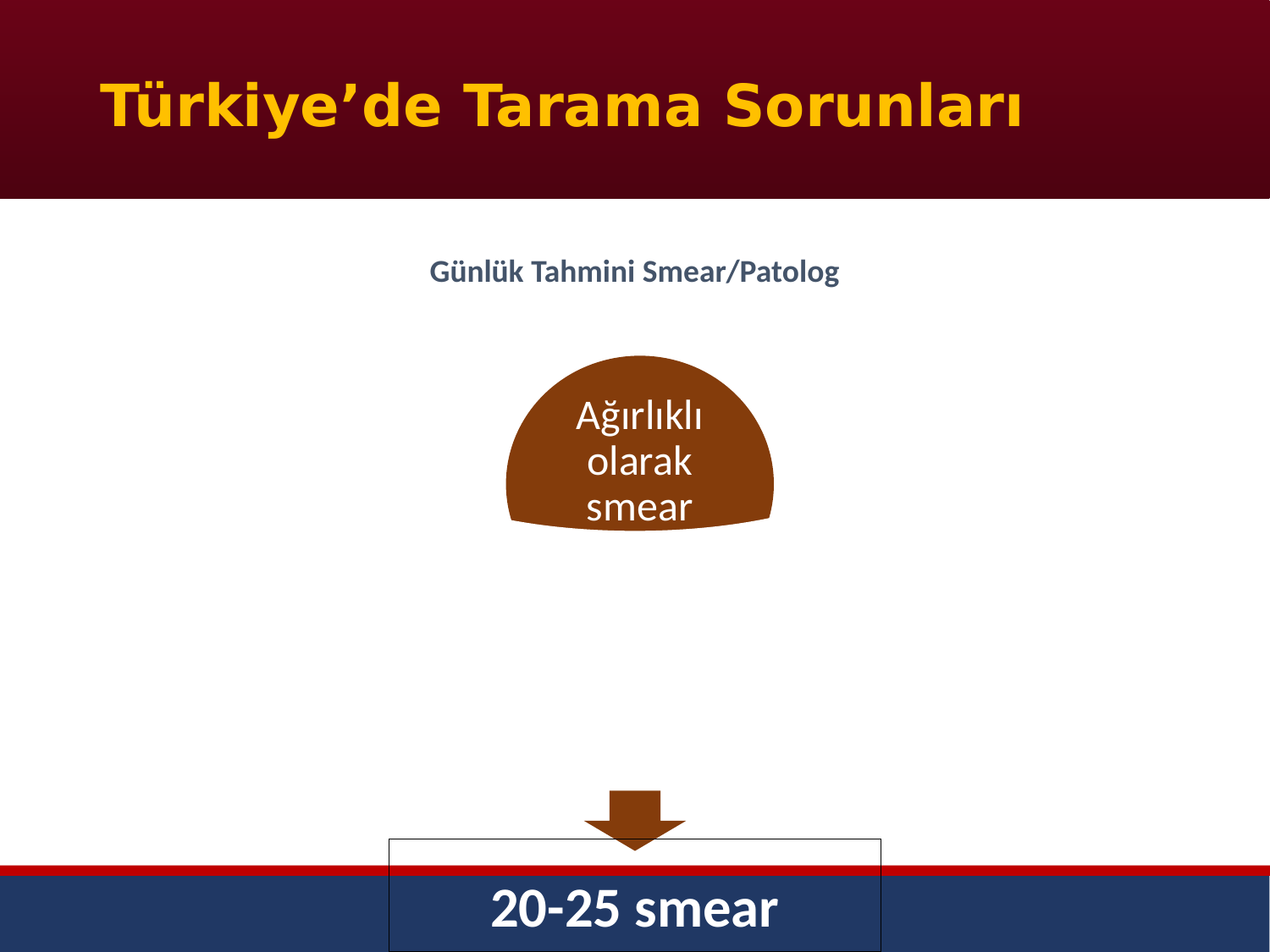

# Türkiye’de Tarama Sorunları
Günlük Tahmini Smear/Patolog

Ağırlıklı olarak smear bakarsa

20-25 smear